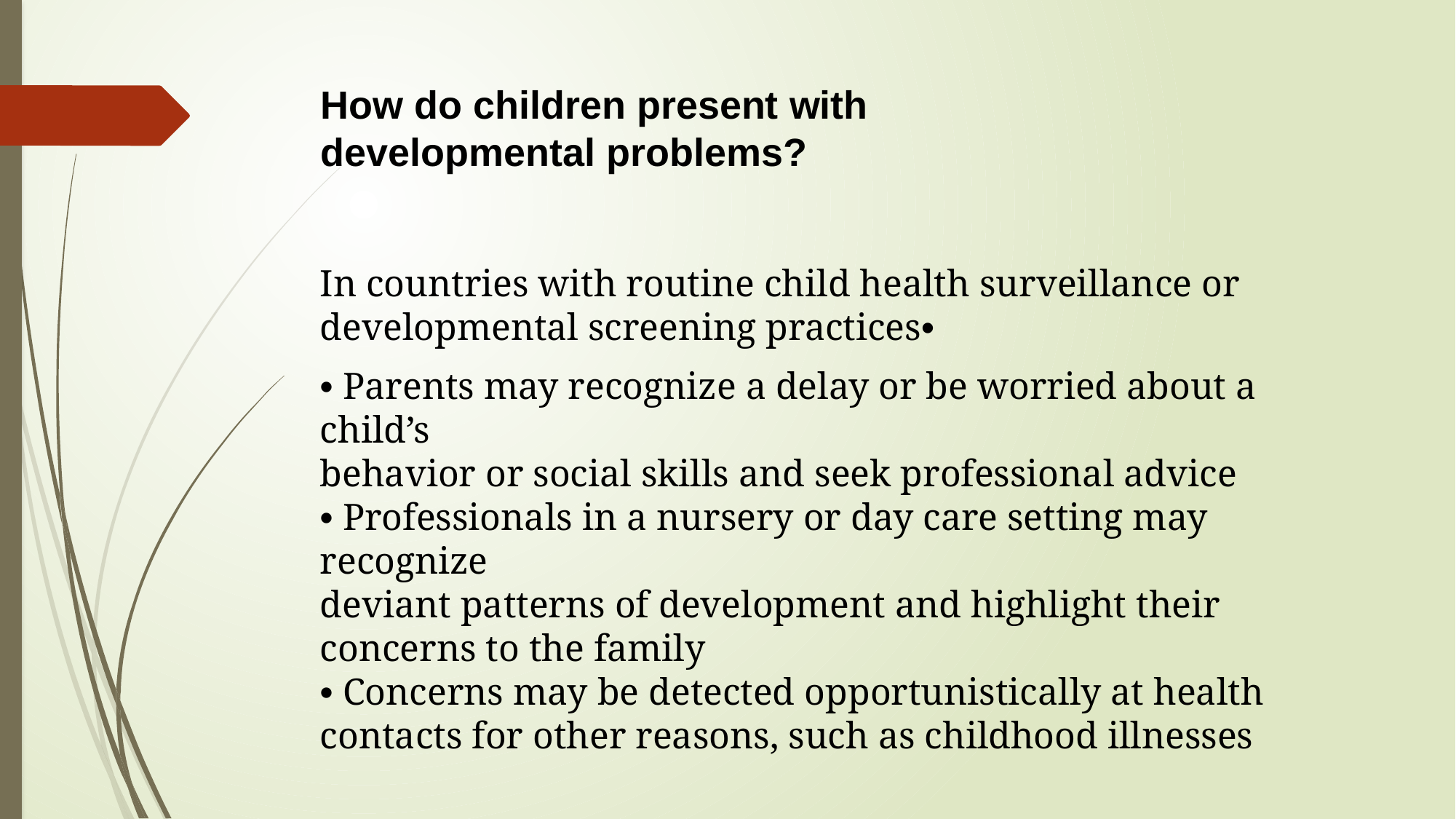

# How do children present with developmental problems?
In countries with routine child health surveillance or
developmental screening practices•
• Parents may recognize a delay or be worried about a child’s
behavior or social skills and seek professional advice
• Professionals in a nursery or day care setting may recognize
deviant patterns of development and highlight their
concerns to the family
• Concerns may be detected opportunistically at health
contacts for other reasons, such as childhood illnesses